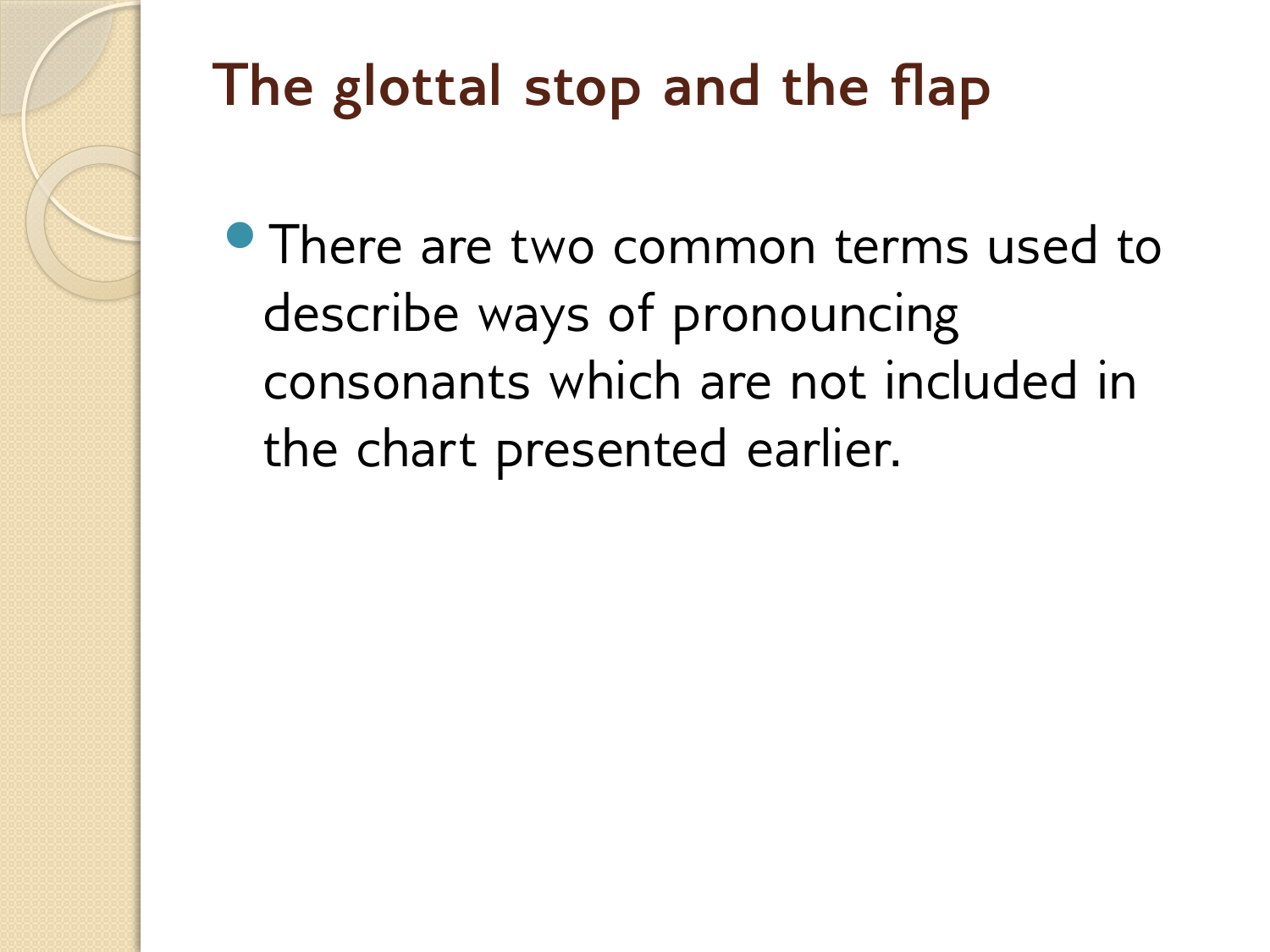

# The glottal stop and the flap
There are two common terms used to describe ways of pronouncing consonants which are not included in the chart presented earlier.